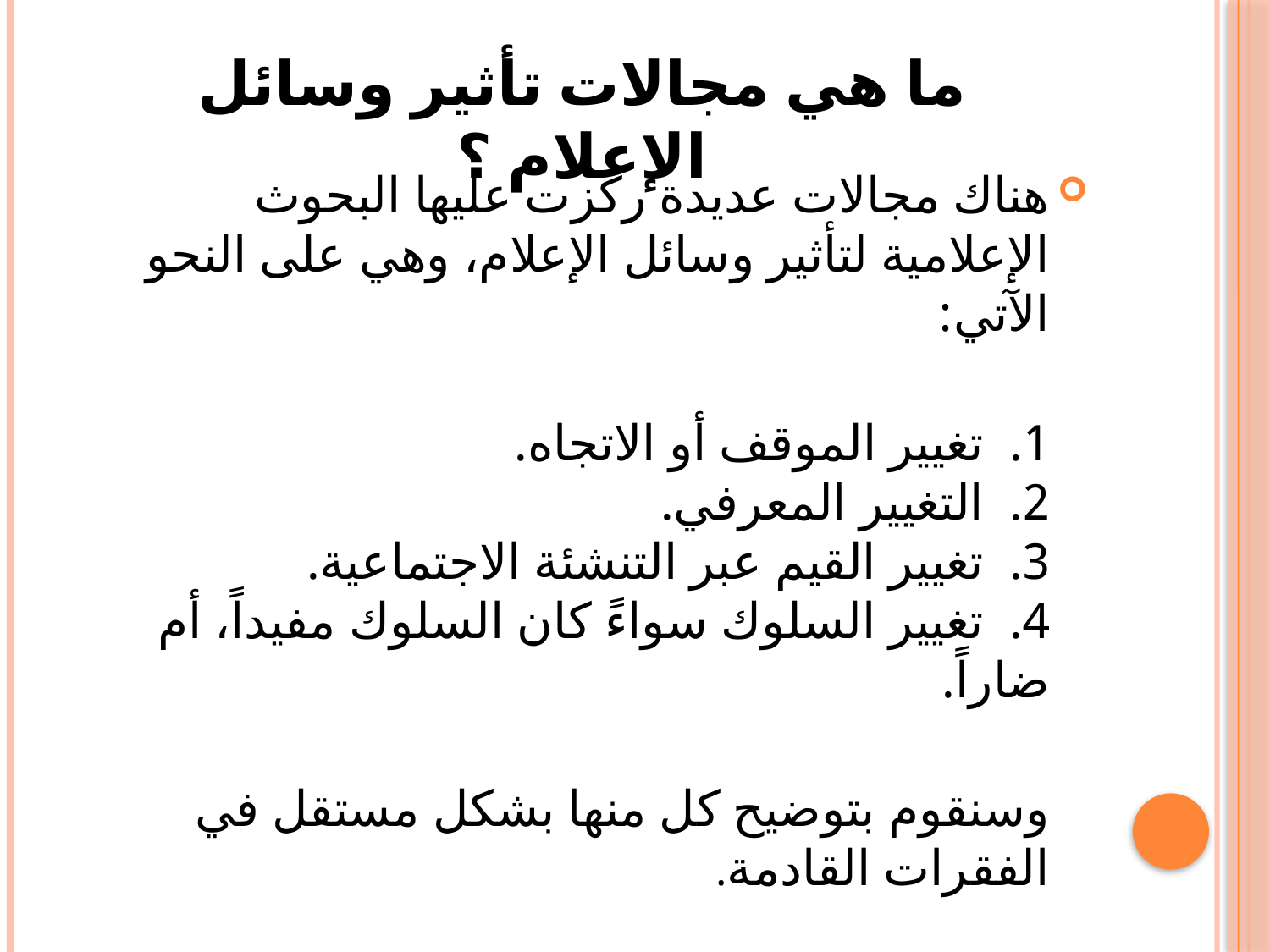

# ما هي مجالات تأثير وسائل الإعلام ؟
هناك مجالات عديدة ركزت عليها البحوث الإعلامية لتأثير وسائل الإعلام، وهي على النحو الآتي:
1.  تغيير الموقف أو الاتجاه. 
2.  التغيير المعرفي. 
3.  تغيير القيم عبر التنشئة الاجتماعية. 
4.  تغيير السلوك سواءً كان السلوك مفيداً، أم ضاراً.
وسنقوم بتوضيح كل منها بشكل مستقل في الفقرات القادمة.